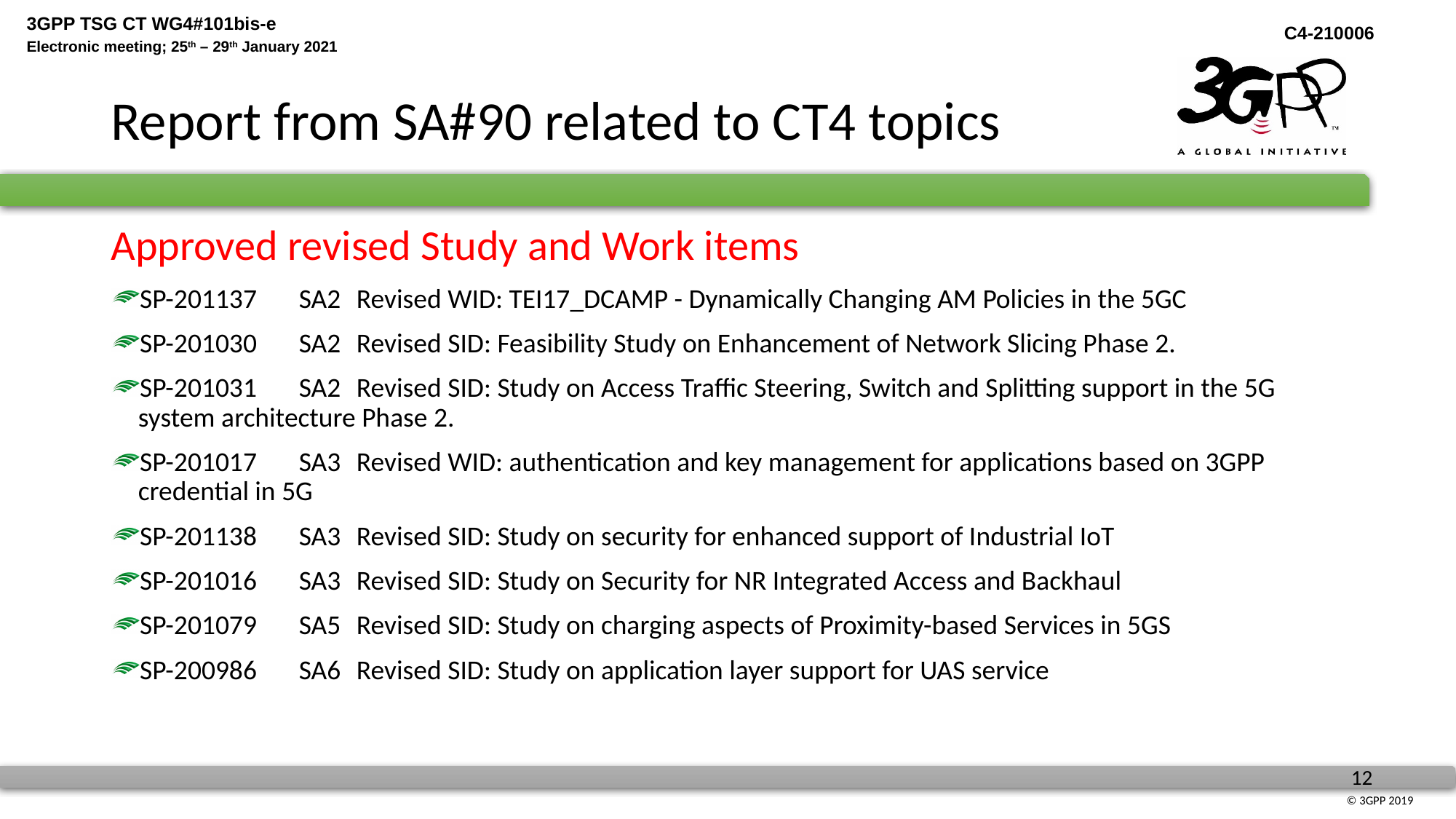

# Report from SA#90 related to CT4 topics
Approved revised Study and Work items
SP-201137	SA2	Revised WID: TEI17_DCAMP - Dynamically Changing AM Policies in the 5GC
SP-201030	SA2	Revised SID: Feasibility Study on Enhancement of Network Slicing Phase 2.
SP-201031	SA2	Revised SID: Study on Access Traffic Steering, Switch and Splitting support in the 5G system architecture Phase 2.
SP-201017	SA3	Revised WID: authentication and key management for applications based on 3GPP credential in 5G
SP-201138	SA3	Revised SID: Study on security for enhanced support of Industrial IoT
SP-201016	SA3	Revised SID: Study on Security for NR Integrated Access and Backhaul
SP-201079	SA5	Revised SID: Study on charging aspects of Proximity-based Services in 5GS
SP-200986	SA6	Revised SID: Study on application layer support for UAS service